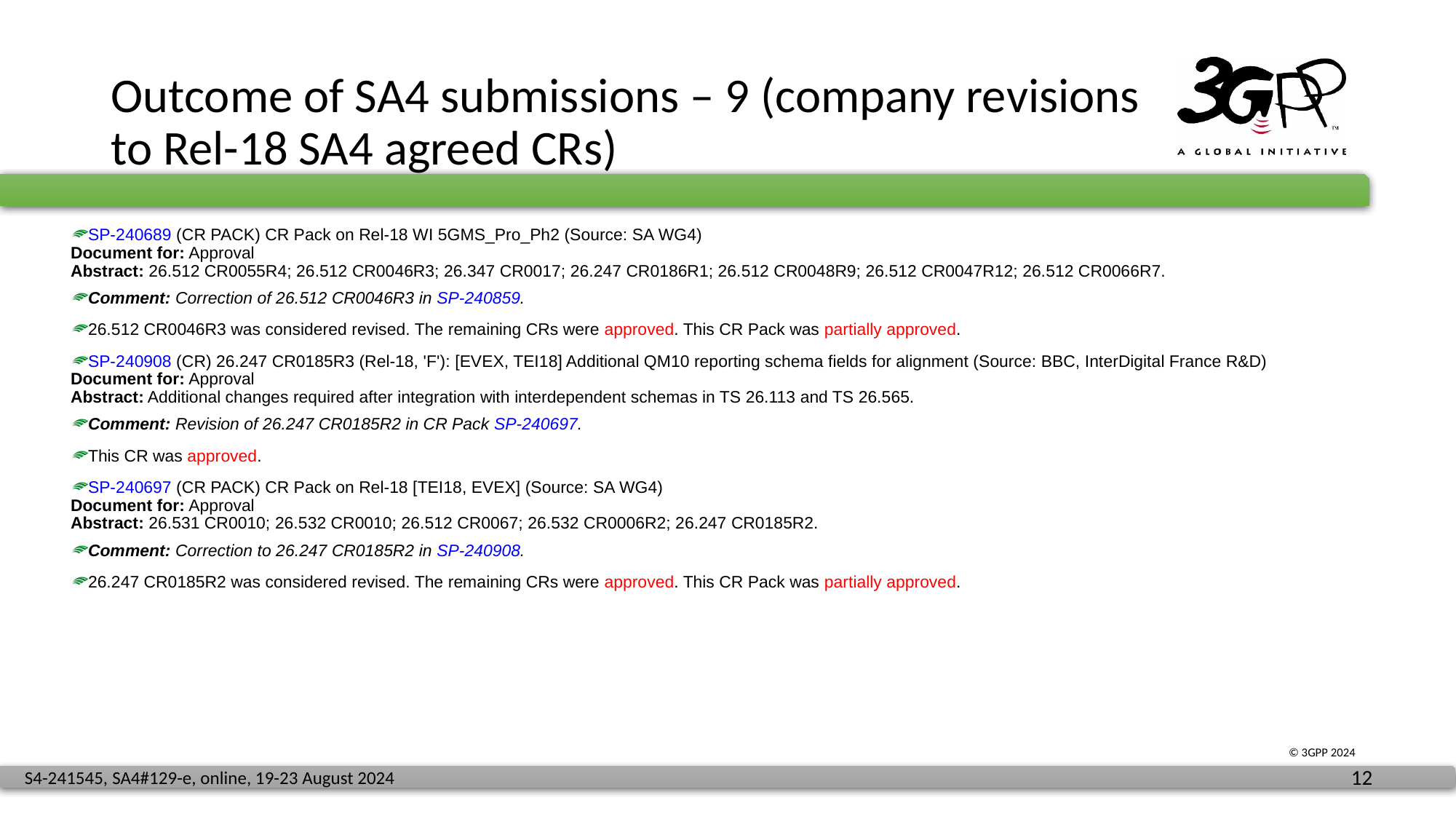

# Outcome of SA4 submissions – 9 (company revisions to Rel-18 SA4 agreed CRs)
SP-240689 (CR PACK) CR Pack on Rel-18 WI 5GMS_Pro_Ph2 (Source: SA WG4)
Document for: Approval
Abstract: 26.512 CR0055R4; 26.512 CR0046R3; 26.347 CR0017; 26.247 CR0186R1; 26.512 CR0048R9; 26.512 CR0047R12; 26.512 CR0066R7.
Comment: Correction of 26.512 CR0046R3 in SP-240859.
26.512 CR0046R3 was considered revised. The remaining CRs were approved. This CR Pack was partially approved.
SP-240908 (CR) 26.247 CR0185R3 (Rel-18, 'F'): [EVEX, TEI18] Additional QM10 reporting schema fields for alignment (Source: BBC, InterDigital France R&D)
Document for: Approval
Abstract: Additional changes required after integration with interdependent schemas in TS 26.113 and TS 26.565.
Comment: Revision of 26.247 CR0185R2 in CR Pack SP-240697.
This CR was approved.
SP-240697 (CR PACK) CR Pack on Rel-18 [TEI18, EVEX] (Source: SA WG4)
Document for: Approval
Abstract: 26.531 CR0010; 26.532 CR0010; 26.512 CR0067; 26.532 CR0006R2; 26.247 CR0185R2.
Comment: Correction to 26.247 CR0185R2 in SP-240908.
26.247 CR0185R2 was considered revised. The remaining CRs were approved. This CR Pack was partially approved.